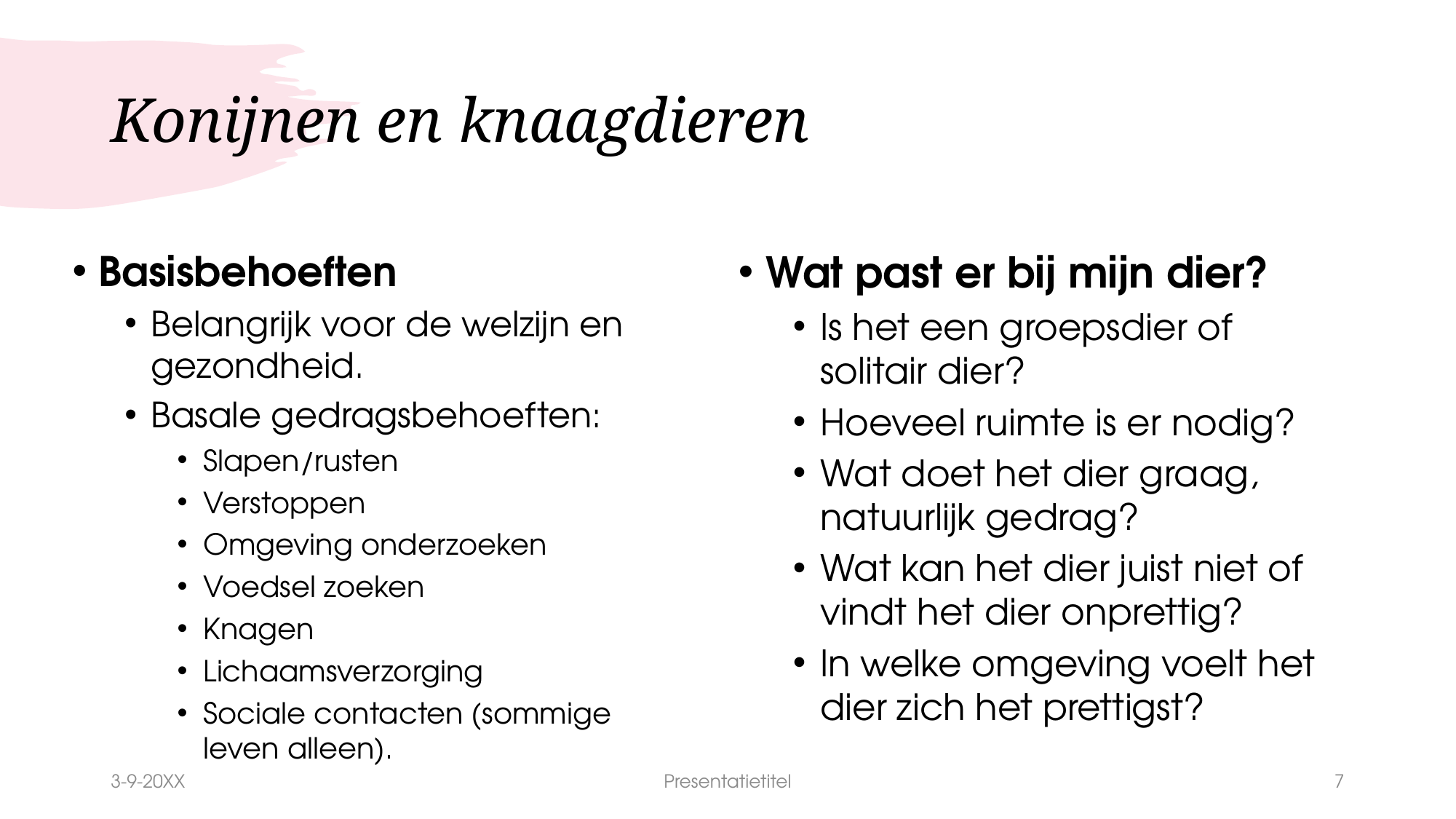

# Konijnen en knaagdieren
Basisbehoeften
Belangrijk voor de welzijn en gezondheid.
Basale gedragsbehoeften:
Slapen/rusten
Verstoppen
Omgeving onderzoeken
Voedsel zoeken
Knagen
Lichaamsverzorging
Sociale contacten (sommige leven alleen).
Wat past er bij mijn dier?
Is het een groepsdier of solitair dier?
Hoeveel ruimte is er nodig?
Wat doet het dier graag, natuurlijk gedrag?
Wat kan het dier juist niet of vindt het dier onprettig?
In welke omgeving voelt het dier zich het prettigst?
3-9-20XX
Presentatietitel
7